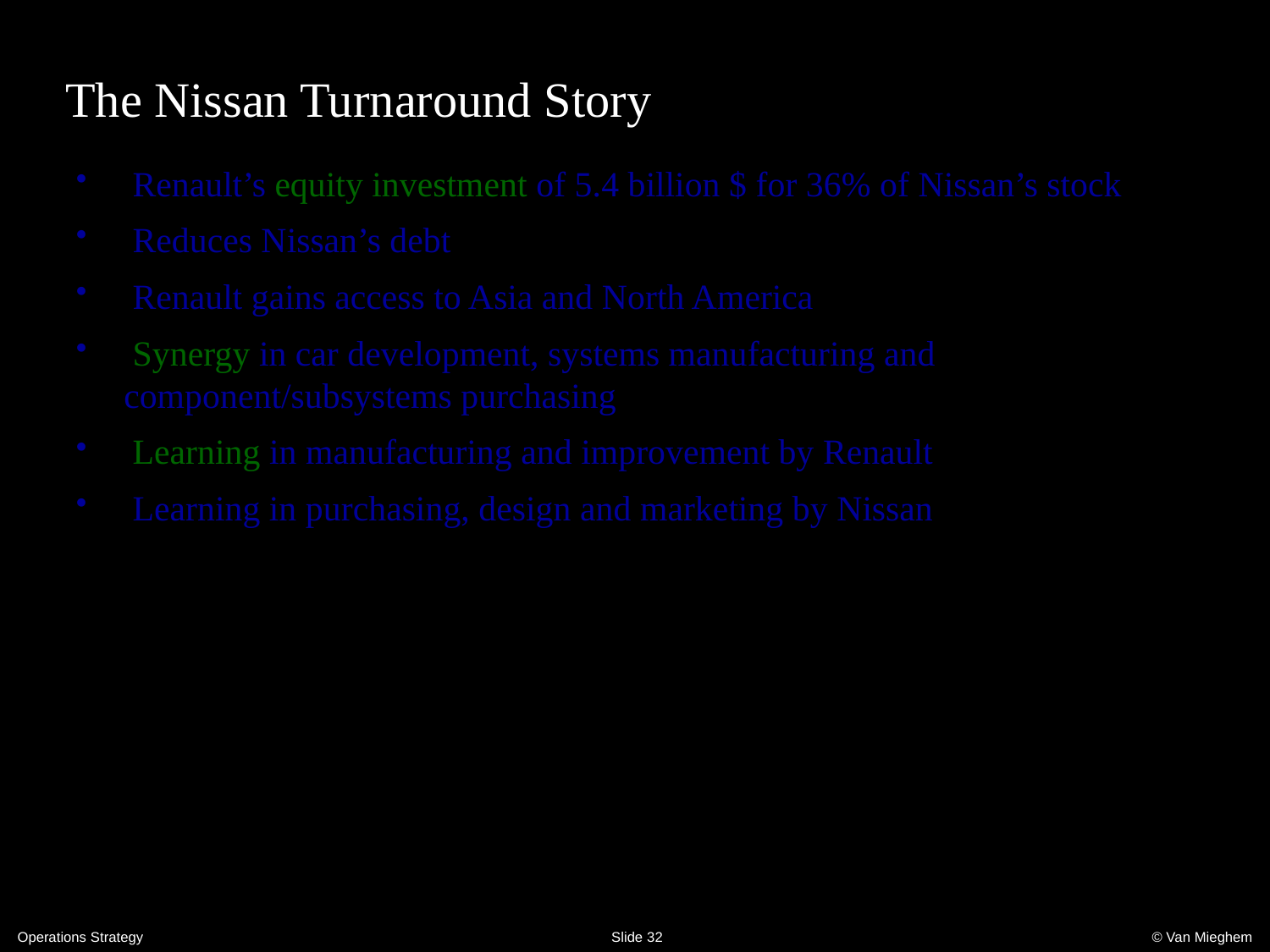

# The Nissan Turnaround Story
 Renault’s equity investment of 5.4 billion $ for 36% of Nissan’s stock
 Reduces Nissan’s debt
 Renault gains access to Asia and North America
 Synergy in car development, systems manufacturing and component/subsystems purchasing
 Learning in manufacturing and improvement by Renault
 Learning in purchasing, design and marketing by Nissan

Source: Prof. L. van der Heyden